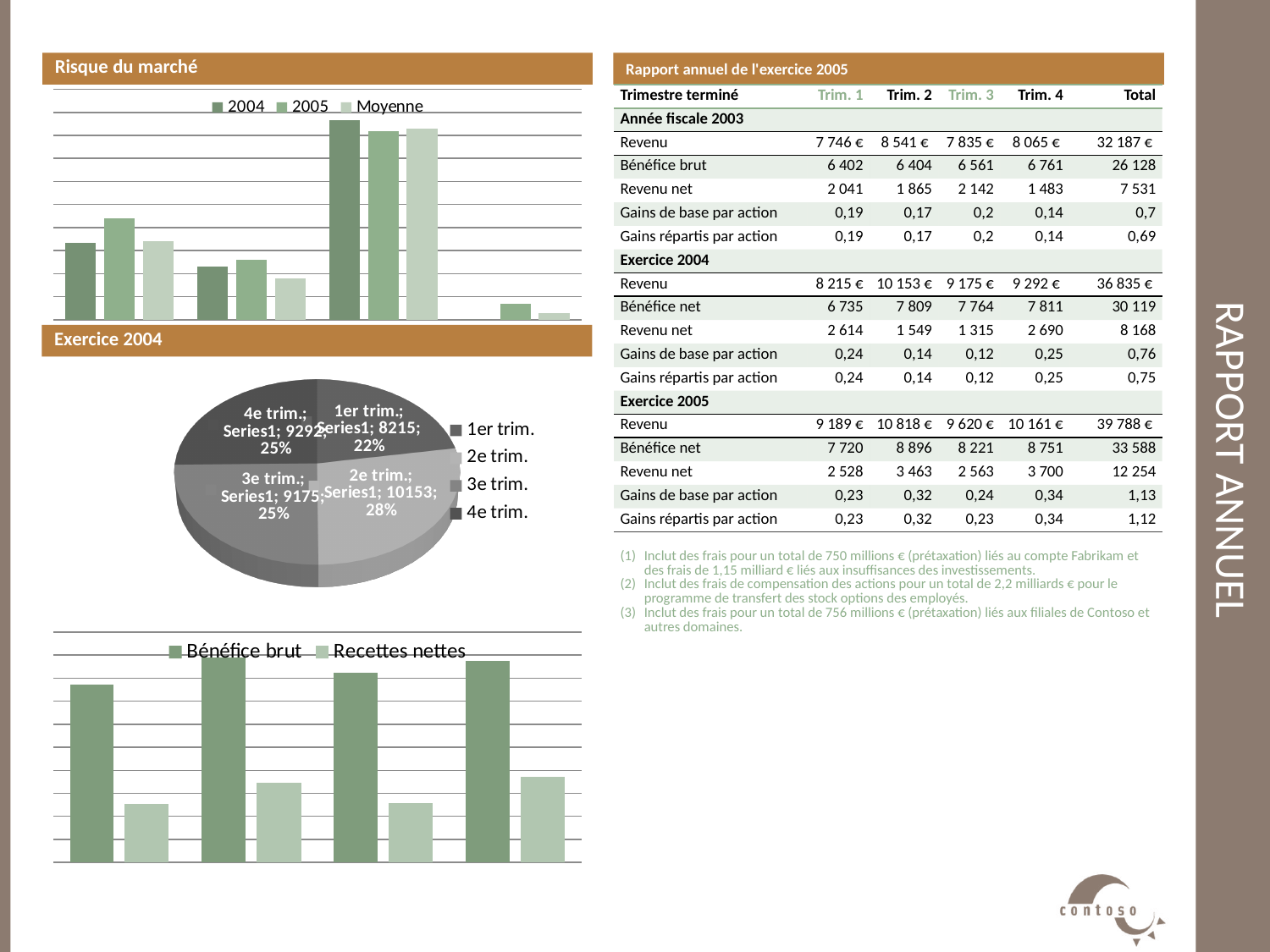

Risque du marché
Rapport annuel de l'exercice 2005
# Rapport annuel

[unsupported chart]

| Trimestre terminé | Trim. 1 | Trim. 2 | Trim. 3 | Trim. 4 | Total |
| --- | --- | --- | --- | --- | --- |
| Année fiscale 2003 |  |  |  |  |  |
| Revenu | 7 746 € | 8 541 € | 7 835 € | 8 065 € | 32 187 € |
| Bénéfice brut | 6 402 | 6 404 | 6 561 | 6 761 | 26 128 |
| Revenu net | 2 041 | 1 865 | 2 142 | 1 483 | 7 531 |
| Gains de base par action | 0,19 | 0,17 | 0,2 | 0,14 | 0,7 |
| Gains répartis par action | 0,19 | 0,17 | 0,2 | 0,14 | 0,69 |
| Exercice 2004 |  |  |  |  |  |
| Revenu | 8 215 € | 10 153 € | 9 175 € | 9 292 € | 36 835 € |
| Bénéfice net | 6 735 | 7 809 | 7 764 | 7 811 | 30 119 |
| Revenu net | 2 614 | 1 549 | 1 315 | 2 690 | 8 168 |
| Gains de base par action | 0,24 | 0,14 | 0,12 | 0,25 | 0,76 |
| Gains répartis par action | 0,24 | 0,14 | 0,12 | 0,25 | 0,75 |
| Exercice 2005 |  |  |  |  |  |
| Revenu | 9 189 € | 10 818 € | 9 620 € | 10 161 € | 39 788 € |
| Bénéfice net | 7 720 | 8 896 | 8 221 | 8 751 | 33 588 |
| Revenu net | 2 528 | 3 463 | 2 563 | 3 700 | 12 254 |
| Gains de base par action | 0,23 | 0,32 | 0,24 | 0,34 | 1,13 |
| Gains répartis par action | 0,23 | 0,32 | 0,23 | 0,34 | 1,12 |
| Inclut des frais pour un total de 750 millions € (prétaxation) liés au compte Fabrikam et des frais de 1,15 milliard € liés aux insuffisances des investissements. Inclut des frais de compensation des actions pour un total de 2,2 milliards € pour le programme de transfert des stock options des employés. Inclut des frais pour un total de 756 millions € (prétaxation) liés aux filiales de Contoso et autres domaines. |  |  |  |  |  |
Exercice 2004

[unsupported chart]

### Chart

| Category | Bénéfice brut | Recettes nettes |
|---|---|---|
| 1er trim. | 7720.0 | 2528.0 |
| 2e trim. | 8896.0 | 3463.0 |
| 3e trim. | 8221.0 | 2563.0 |
| 4e trim. | 8751.0 | 3700.0 |